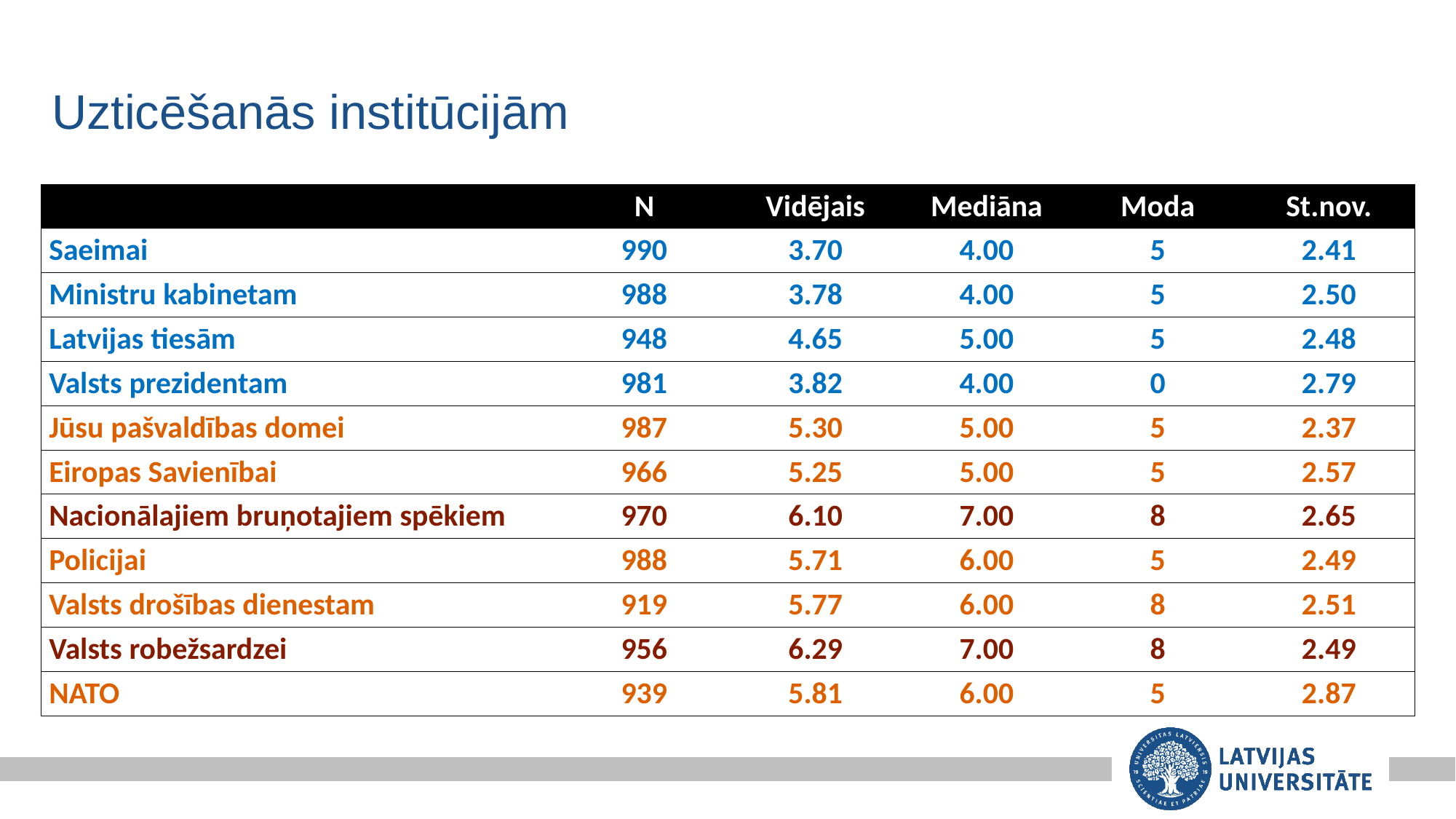

# Uzticēšanās institūcijām
|  | N | Vidējais | Mediāna | Moda | St.nov. |
| --- | --- | --- | --- | --- | --- |
| Saeimai | 990 | 3.70 | 4.00 | 5 | 2.41 |
| Ministru kabinetam | 988 | 3.78 | 4.00 | 5 | 2.50 |
| Latvijas tiesām | 948 | 4.65 | 5.00 | 5 | 2.48 |
| Valsts prezidentam | 981 | 3.82 | 4.00 | 0 | 2.79 |
| Jūsu pašvaldības domei | 987 | 5.30 | 5.00 | 5 | 2.37 |
| Eiropas Savienībai | 966 | 5.25 | 5.00 | 5 | 2.57 |
| Nacionālajiem bruņotajiem spēkiem | 970 | 6.10 | 7.00 | 8 | 2.65 |
| Policijai | 988 | 5.71 | 6.00 | 5 | 2.49 |
| Valsts drošības dienestam | 919 | 5.77 | 6.00 | 8 | 2.51 |
| Valsts robežsardzei | 956 | 6.29 | 7.00 | 8 | 2.49 |
| NATO | 939 | 5.81 | 6.00 | 5 | 2.87 |